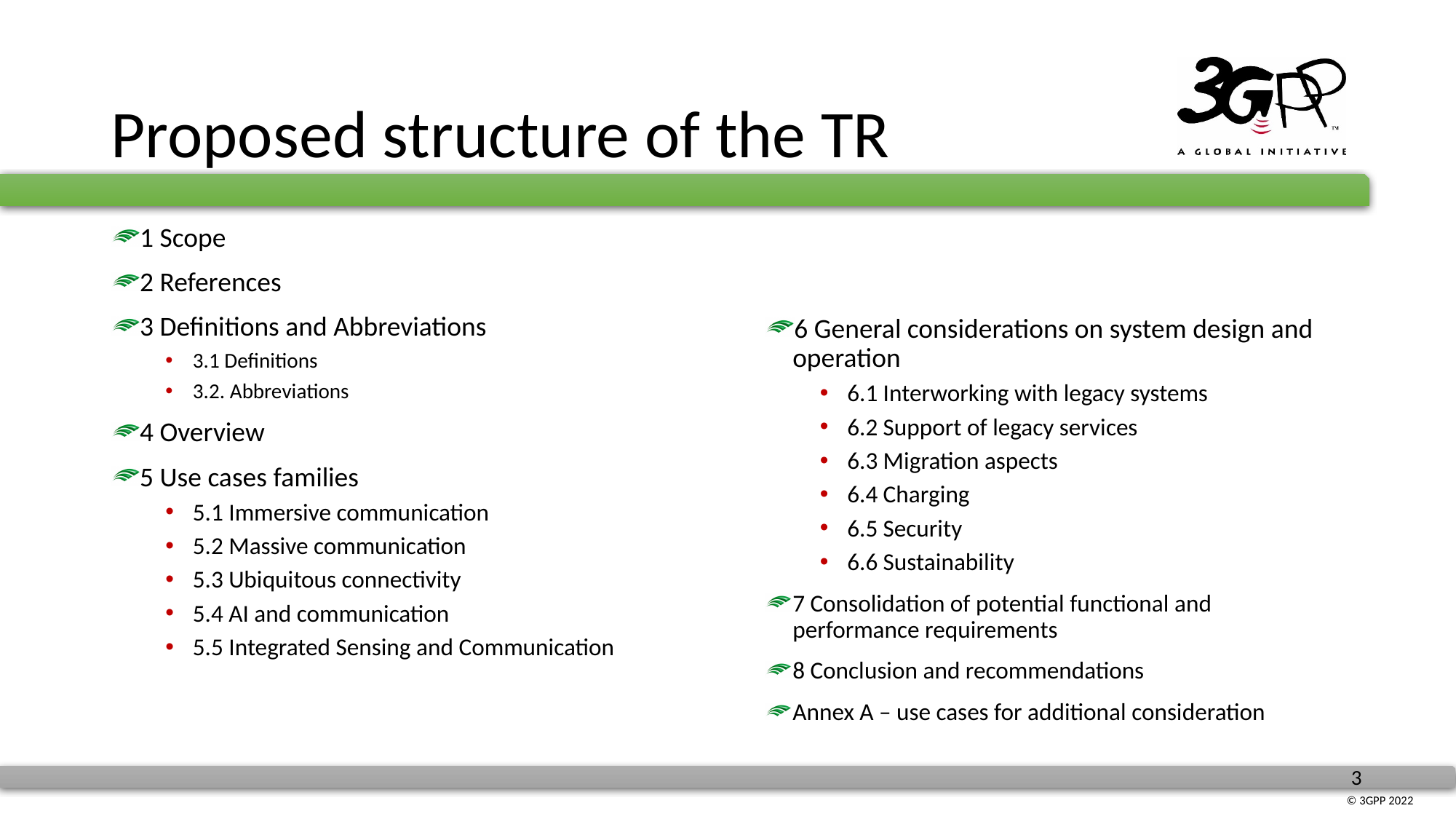

# Proposed structure of the TR
1 Scope
2 References
3 Definitions and Abbreviations
3.1 Definitions
3.2. Abbreviations
4 Overview
5 Use cases families
5.1 Immersive communication
5.2 Massive communication
5.3 Ubiquitous connectivity
5.4 AI and communication
5.5 Integrated Sensing and Communication

6 General considerations on system design and operation
6.1 Interworking with legacy systems
6.2 Support of legacy services
6.3 Migration aspects
6.4 Charging
6.5 Security
6.6 Sustainability
7 Consolidation of potential functional and performance requirements
8 Conclusion and recommendations
Annex A – use cases for additional consideration